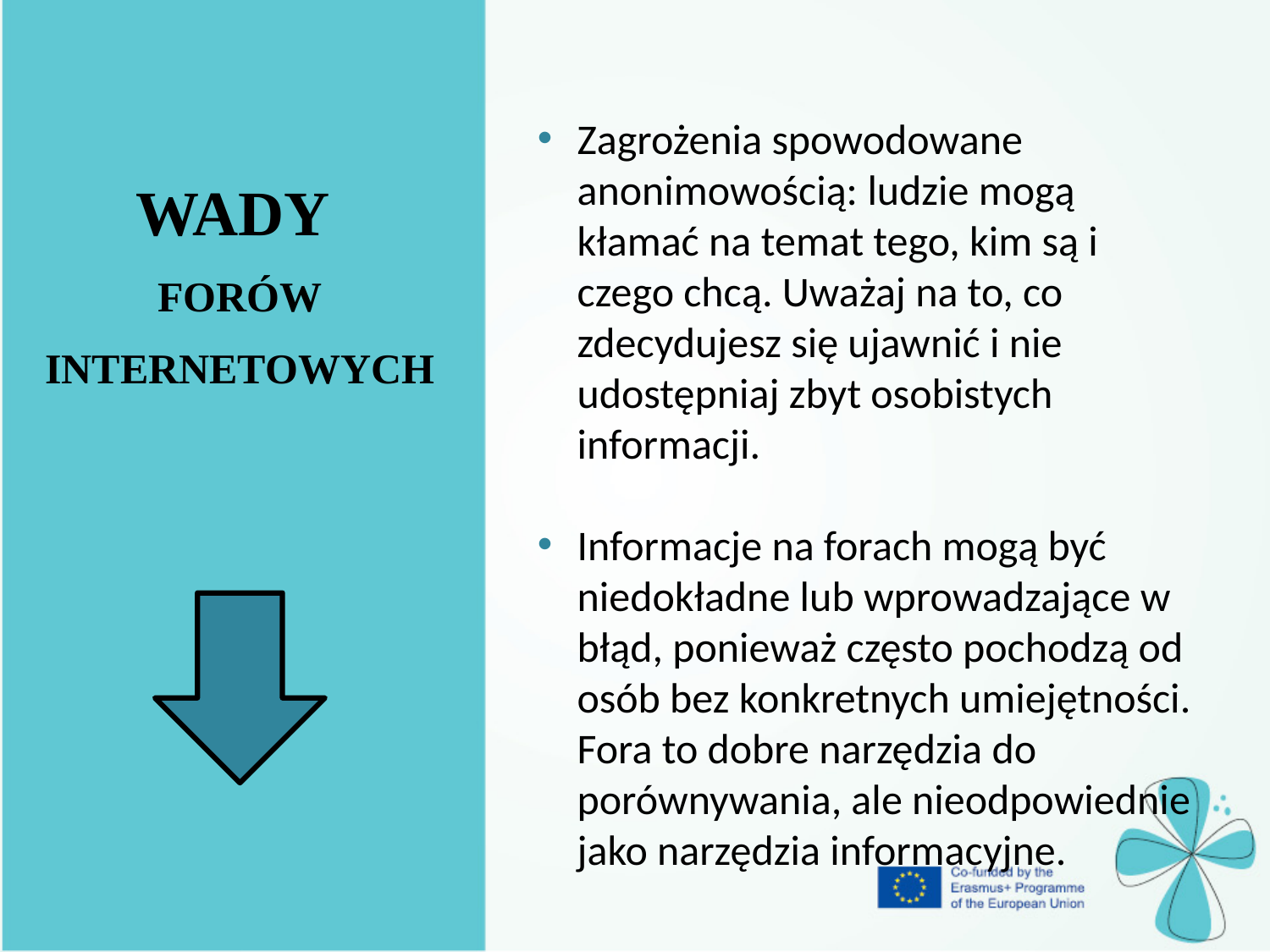

Zagrożenia spowodowane anonimowością: ludzie mogą kłamać na temat tego, kim są i czego chcą. Uważaj na to, co zdecydujesz się ujawnić i nie udostępniaj zbyt osobistych informacji.

Informacje na forach mogą być niedokładne lub wprowadzające w błąd, ponieważ często pochodzą od osób bez konkretnych umiejętności. Fora to dobre narzędzia do porównywania, ale nieodpowiednie jako narzędzia informacyjne.

| Wady Forów Internetowych |
| --- |